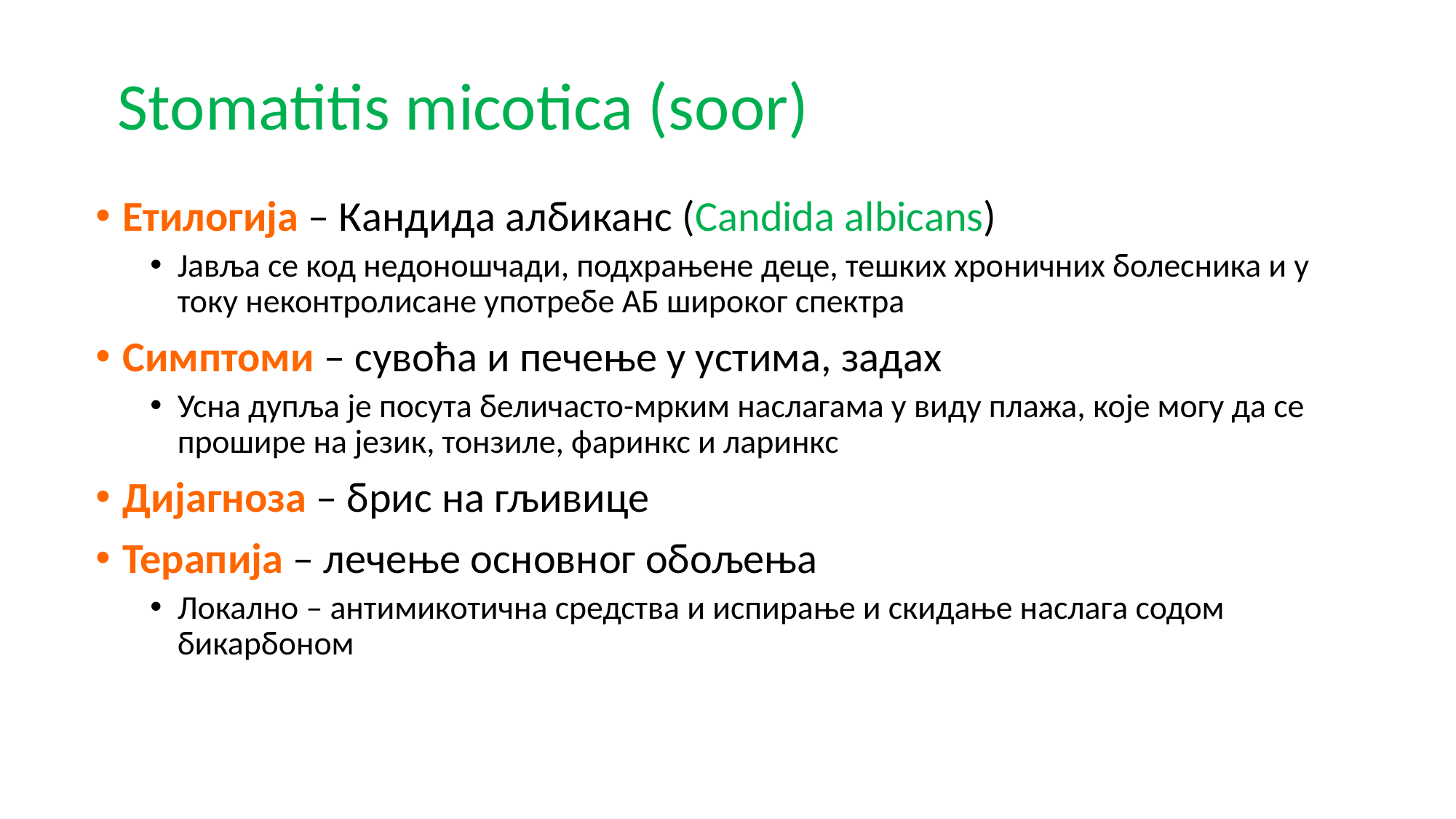

# Stomatitis micotica (soor)
Етилогија – Кандида албиканс (Candida albicans)
Јавља се код недоношчади, подхрањене деце, тешких хроничних болесника и у току неконтролисане употребе АБ широког спектра
Симптоми – сувоћа и печење у устима, задах
Усна дупља је посута беличасто-мрким наслагама у виду плажа, које могу да се прошире на језик, тонзиле, фаринкс и ларинкс
Дијагноза – брис на гљивице
Терапија – лечење основног обољења
Локално – антимикотична средства и испирање и скидање наслага содом бикарбоном